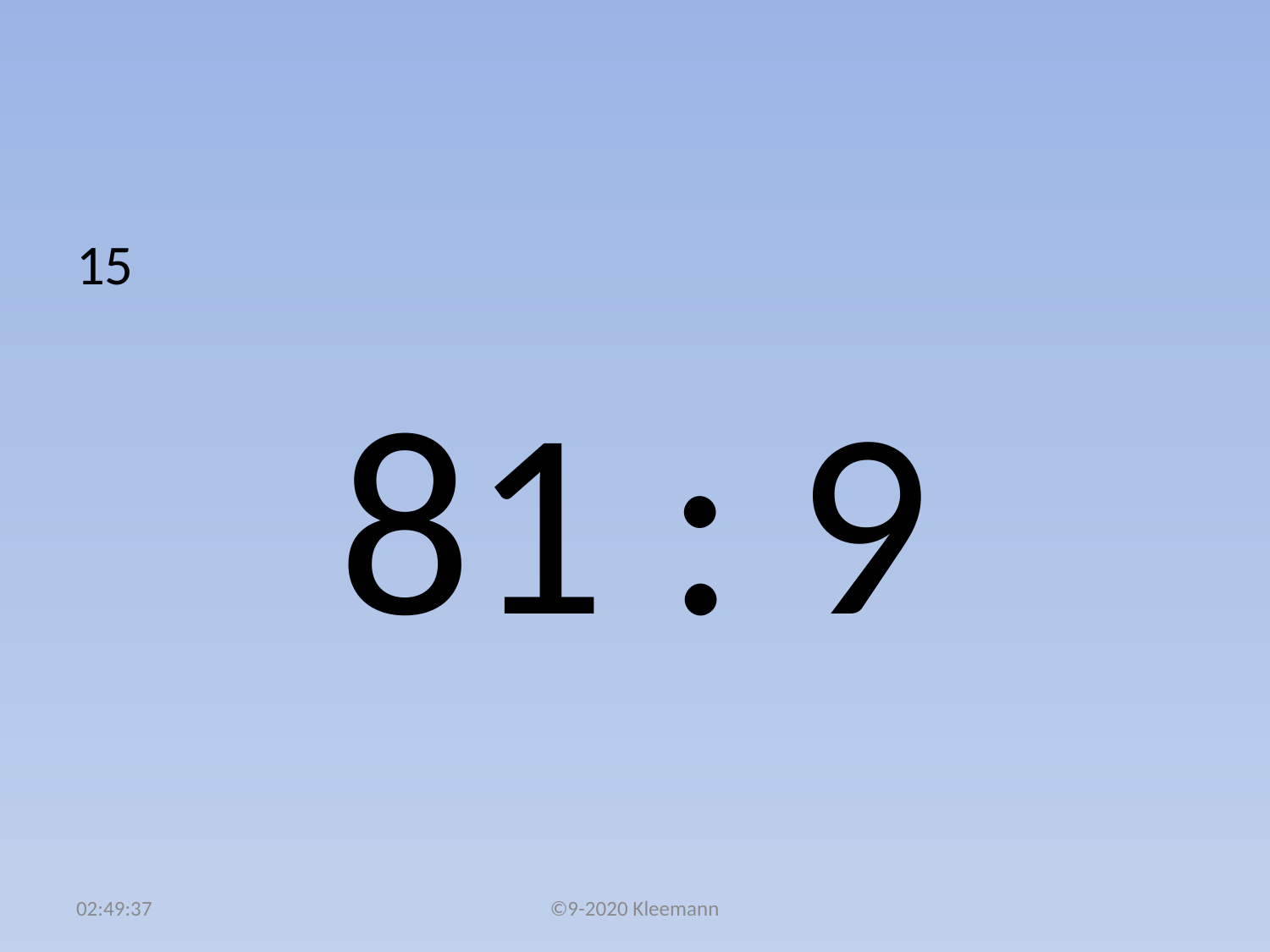

#
15
81 : 9
02:49:37
©9-2020 Kleemann